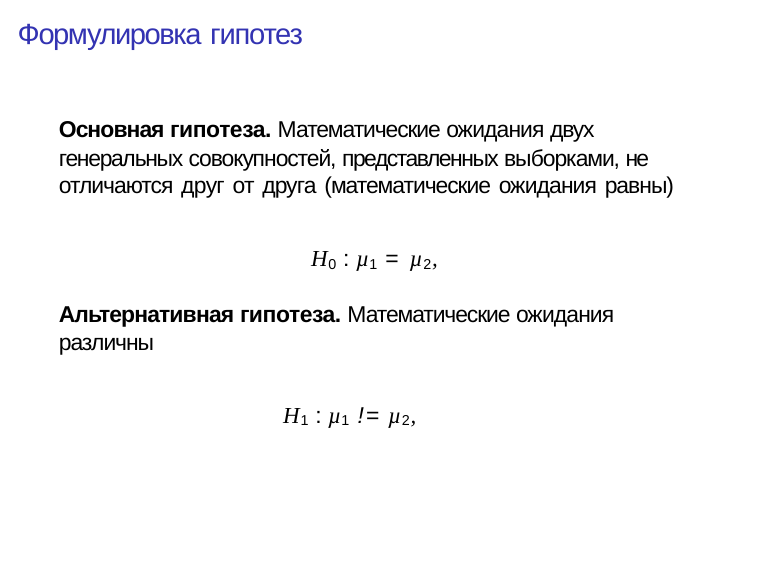

# Формулировка гипотез
Основная гипотеза. Математические ожидания двух  генеральных совокупностей, представленных выборками, не  отличаются друг от друга (математические ожидания равны)

H0 : µ1  = µ2,

Альтернативная гипотеза. Математические ожидания  различны

H1 : µ1  != µ2,